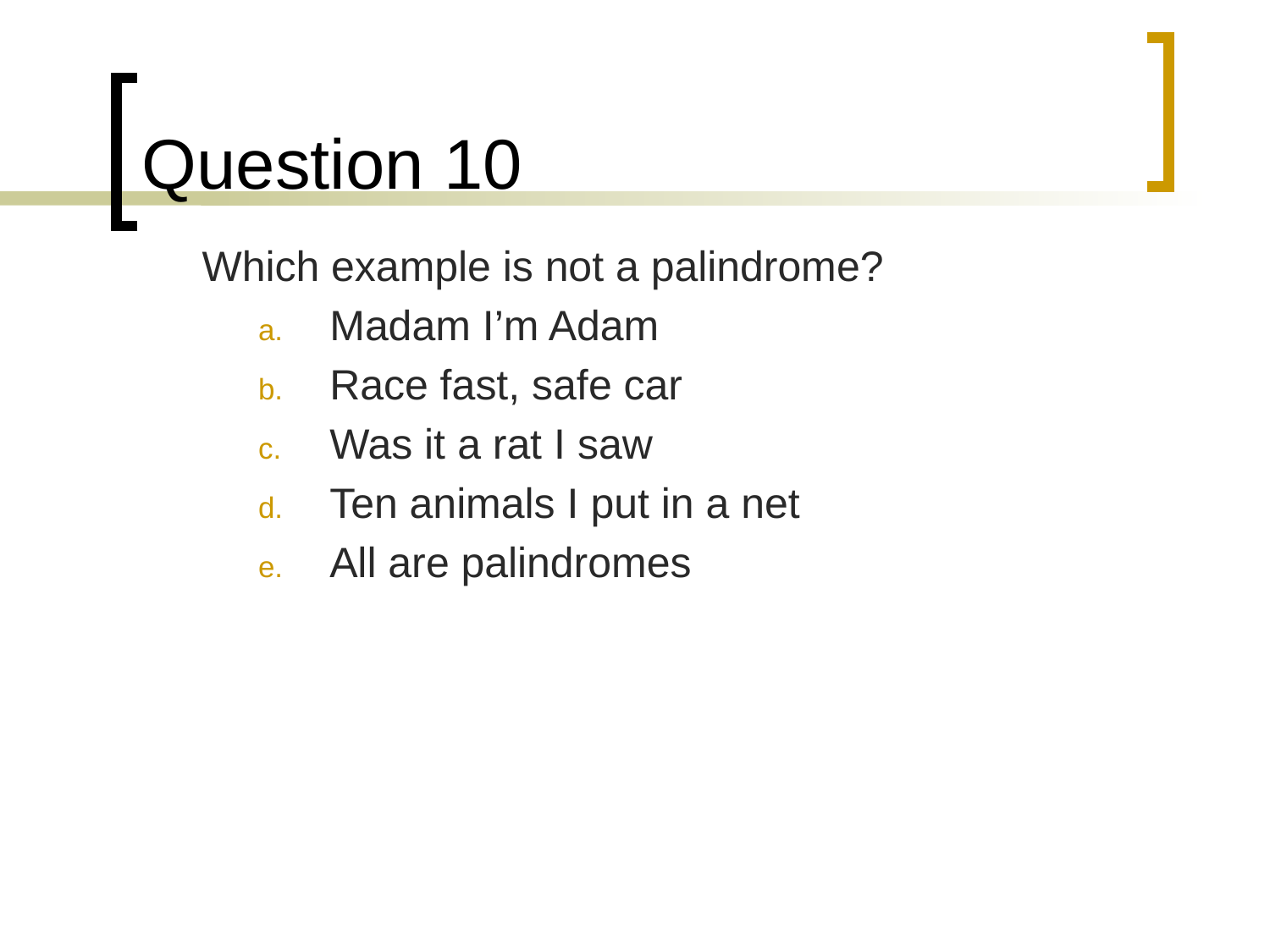

# Question 10
	Which example is not a palindrome?
Madam I’m Adam
Race fast, safe car
Was it a rat I saw
Ten animals I put in a net
All are palindromes